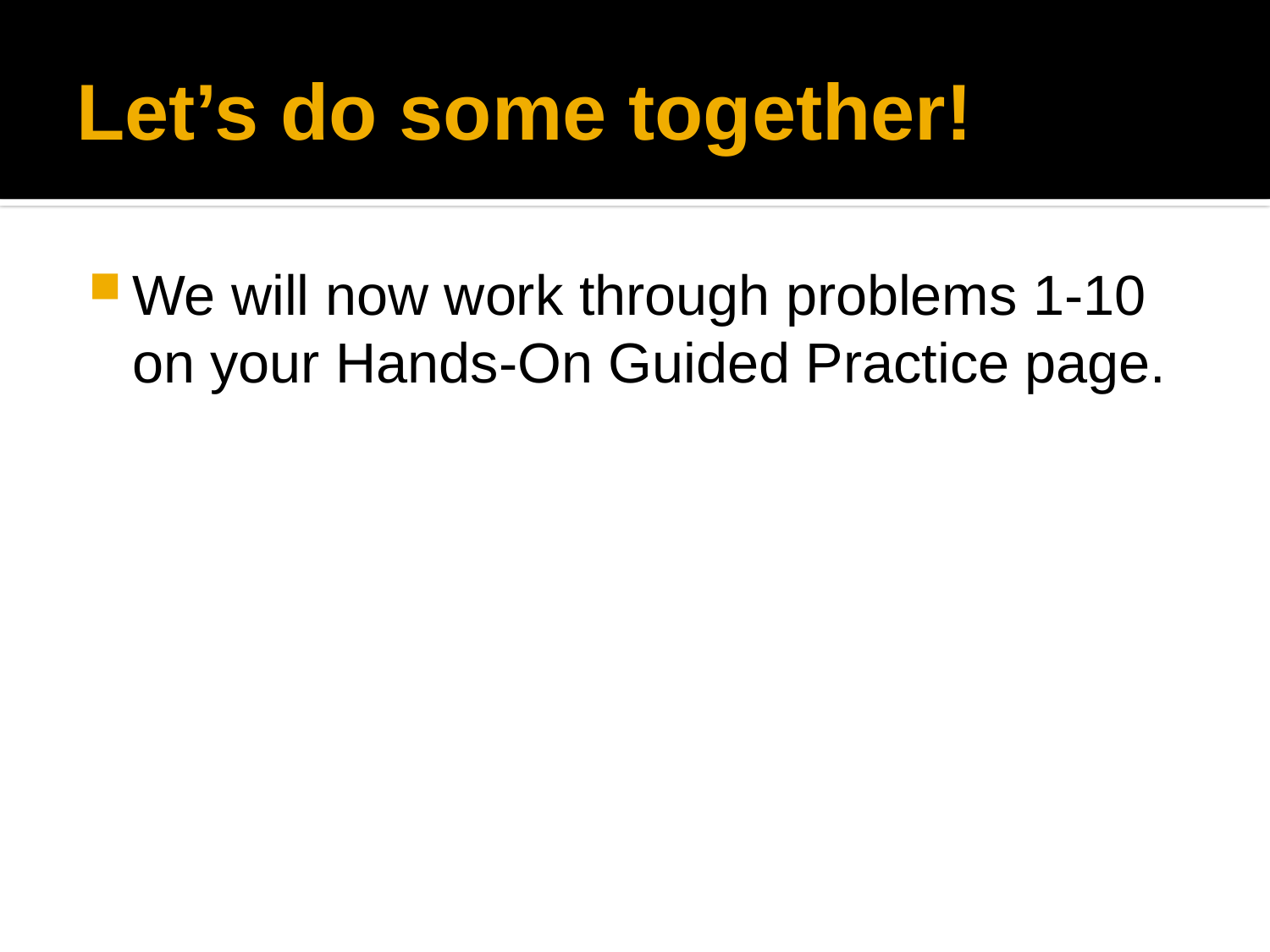

# Let’s do some together!
We will now work through problems 1-10 on your Hands-On Guided Practice page.